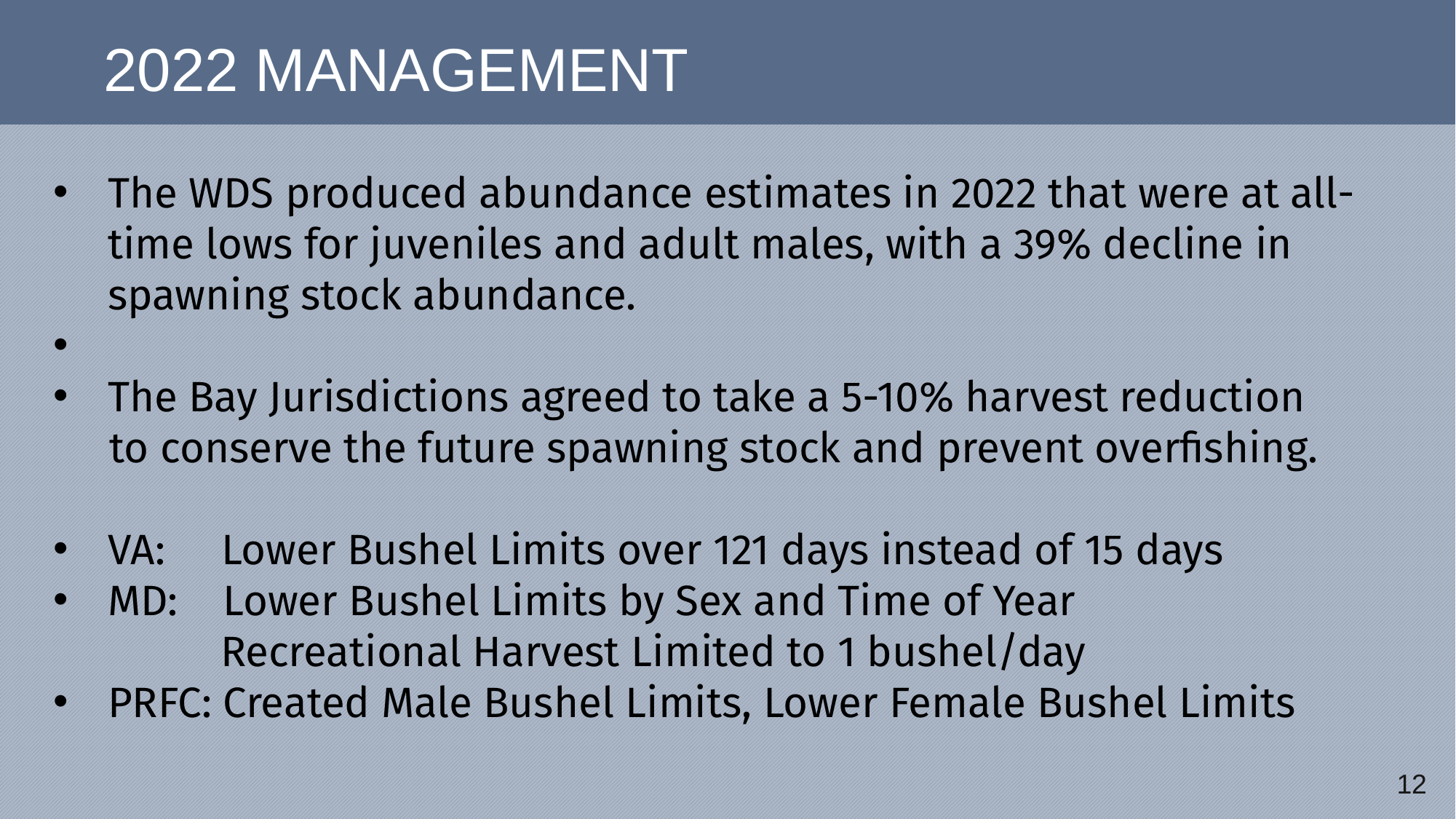

# 2022 Management
The WDS produced abundance estimates in 2022 that were at all-time lows for juveniles and adult males, with a 39% decline in spawning stock abundance.

The Bay Jurisdictions agreed to take a 5-10% harvest reduction
     to conserve the future spawning stock and prevent overfishing.

VA:     Lower Bushel Limits over 121 days instead of 15 days
MD:    Lower Bushel Limits by Sex and Time of Year
          Recreational Harvest Limited to 1 bushel/day
PRFC: Created Male Bushel Limits, Lower Female Bushel Limits
12